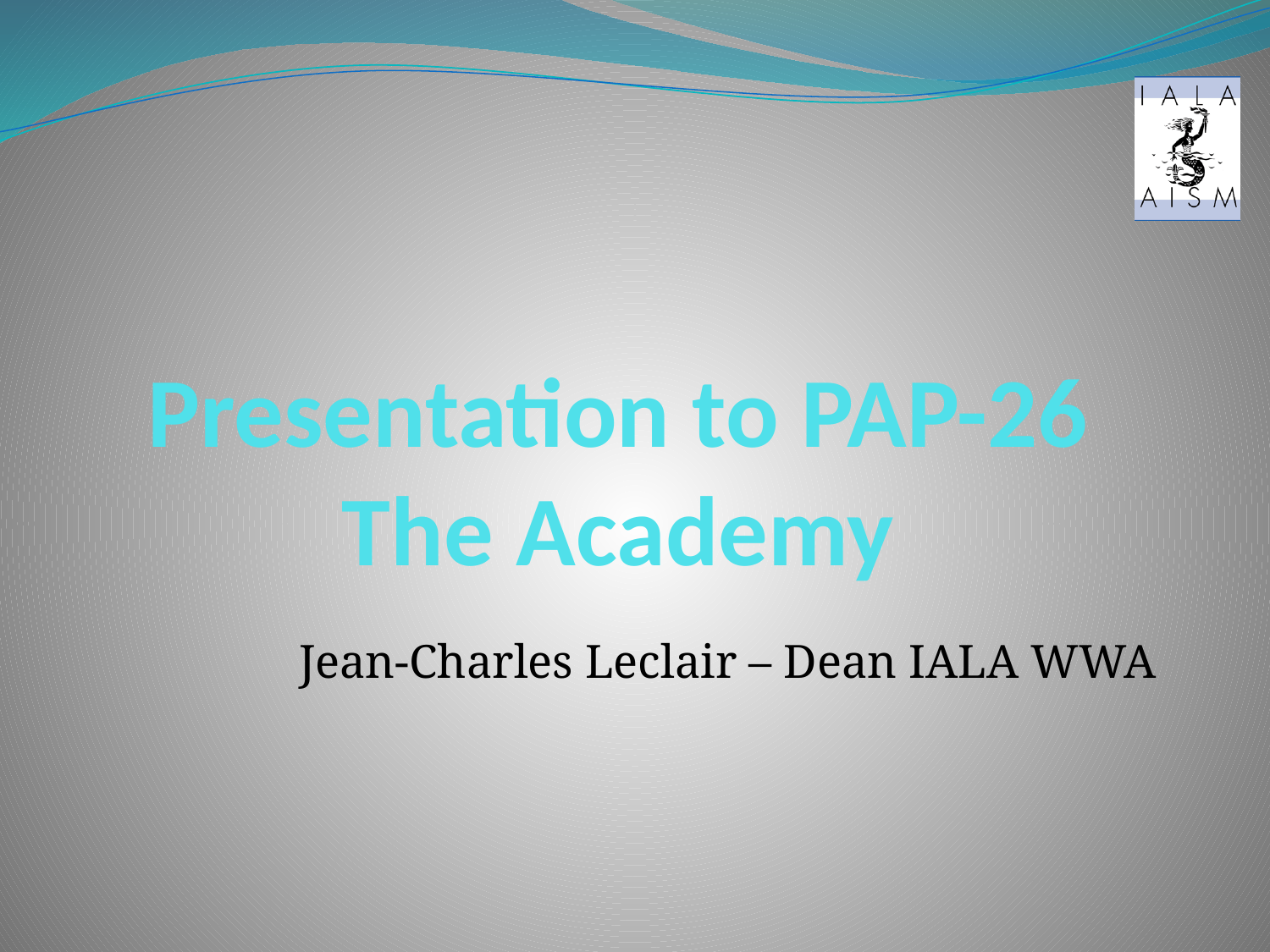

# Presentation to PAP-26 The Academy
Jean-Charles Leclair – Dean IALA WWA